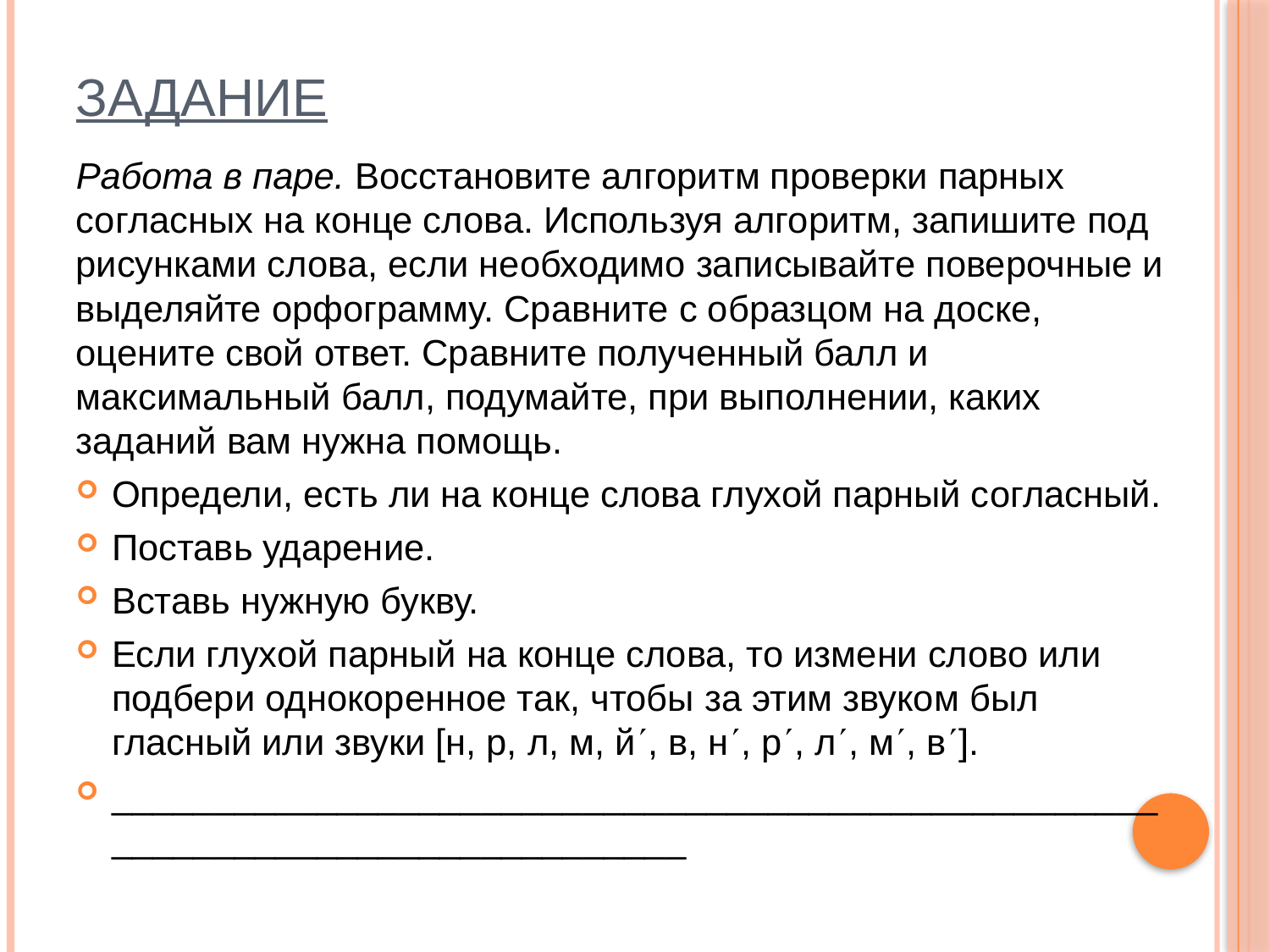

# Задание
Работа в паре. Восстановите алгоритм проверки парных согласных на конце слова. Используя алгоритм, запишите под рисунками слова, если необходимо записывайте поверочные и выделяйте орфограмму. Сравните с образцом на доске, оцените свой ответ. Сравните полученный балл и максимальный балл, подумайте, при выполнении, каких заданий вам нужна помощь.
Определи, есть ли на конце слова глухой парный согласный.
Поставь ударение.
Вставь нужную букву.
Если глухой парный на конце слова, то измени слово или подбери однокоренное так, чтобы за этим звуком был гласный или звуки [н, р, л, м, й′, в, н′, р′, л′, м′, в′].
_______________________________________________________________________________